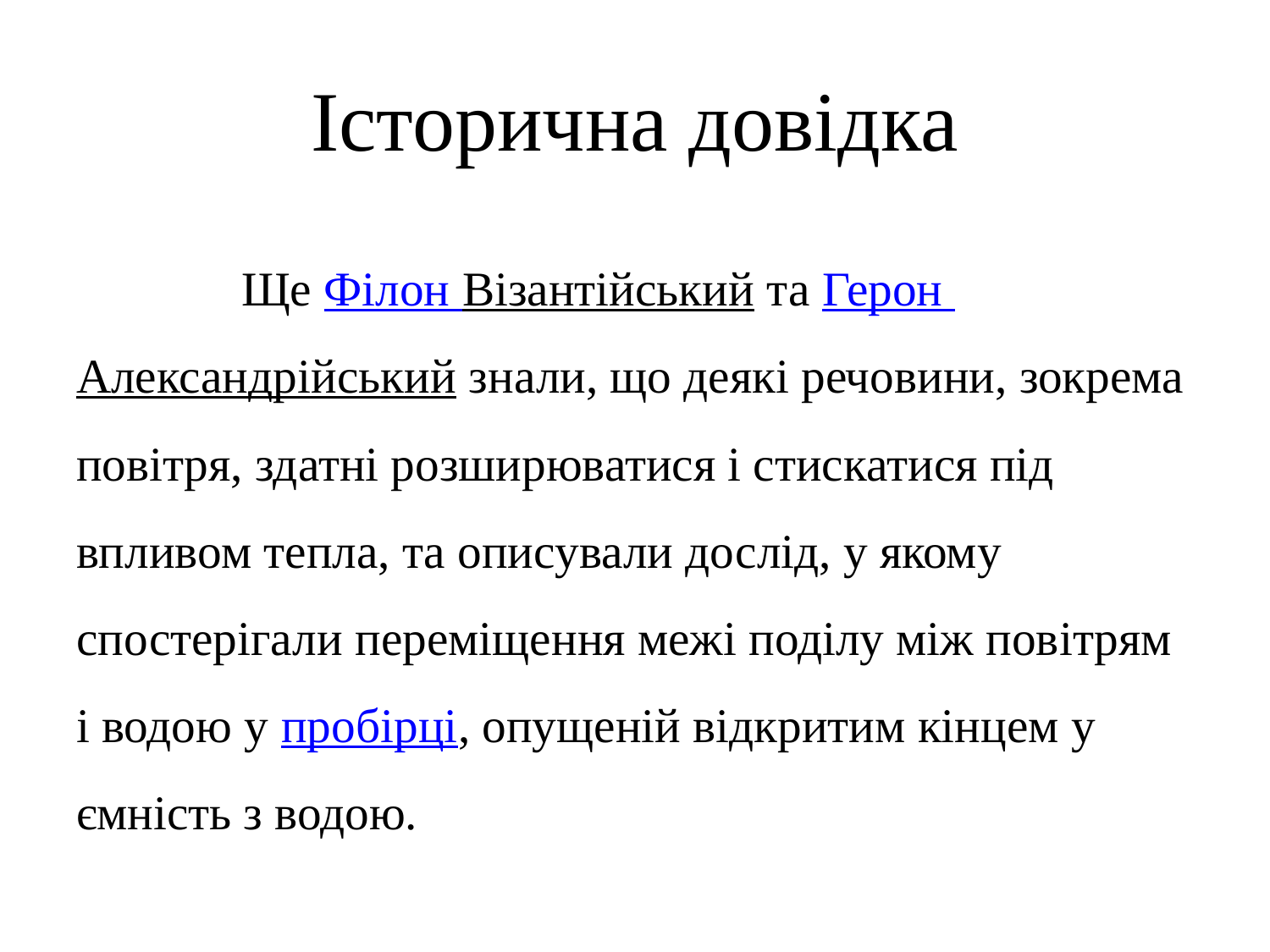

# Історична довідка
               Ще Філон Візантійський та Герон Александрійський знали, що деякі речовини, зокрема повітря, здатні розширюватися і стискатися під впливом тепла, та описували дослід, у якому спостерігали переміщення межі поділу між повітрям і водою у пробірці, опущеній відкритим кінцем у ємність з водою.